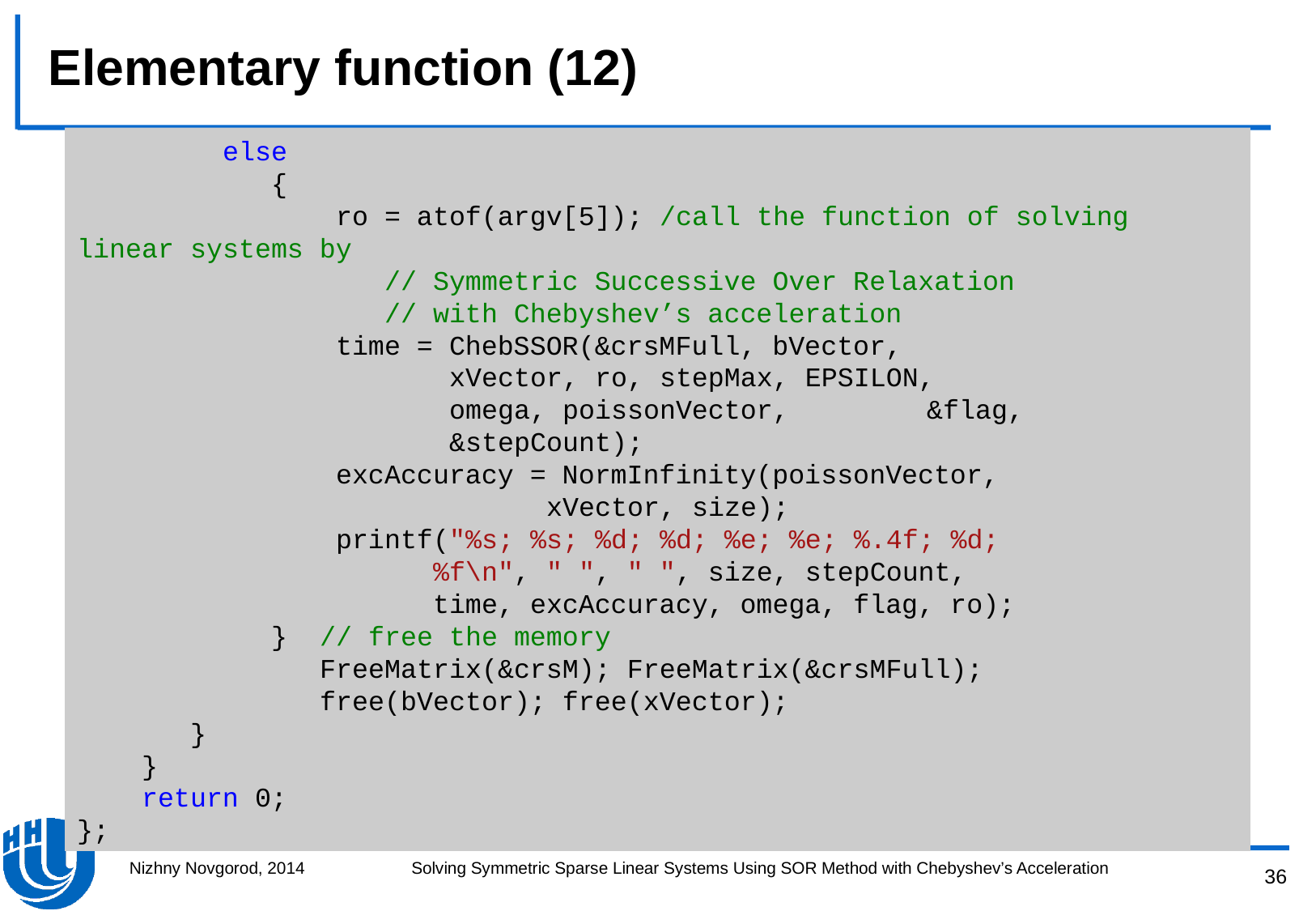

# Elementary function (12)
         else
            {
                ro = atof(argv[5]); /call the function of solving linear systems by
		    // Symmetric Successive Over Relaxation
		    // with Chebyshev’s acceleration
                time = ChebSSOR(&crsMFull, bVector,
                       xVector, ro, stepMax, EPSILON,
                       omega, poissonVector, 	&flag,
                       &stepCount);
                excAccuracy = NormInfinity(poissonVector,
                             xVector, size);
                printf("%s; %s; %d; %d; %e; %e; %.4f; %d;
                      %f\n", " ", " ", size, stepCount,
                      time, excAccuracy, omega, flag, ro);
            }	// free the memory
    		FreeMatrix(&crsM); FreeMatrix(&crsMFull);
               free(bVector); free(xVector);
       }
    }
    return 0;
};
Nizhny Novgorod, 2014
Solving Symmetric Sparse Linear Systems Using SOR Method with Chebyshev’s Acceleration